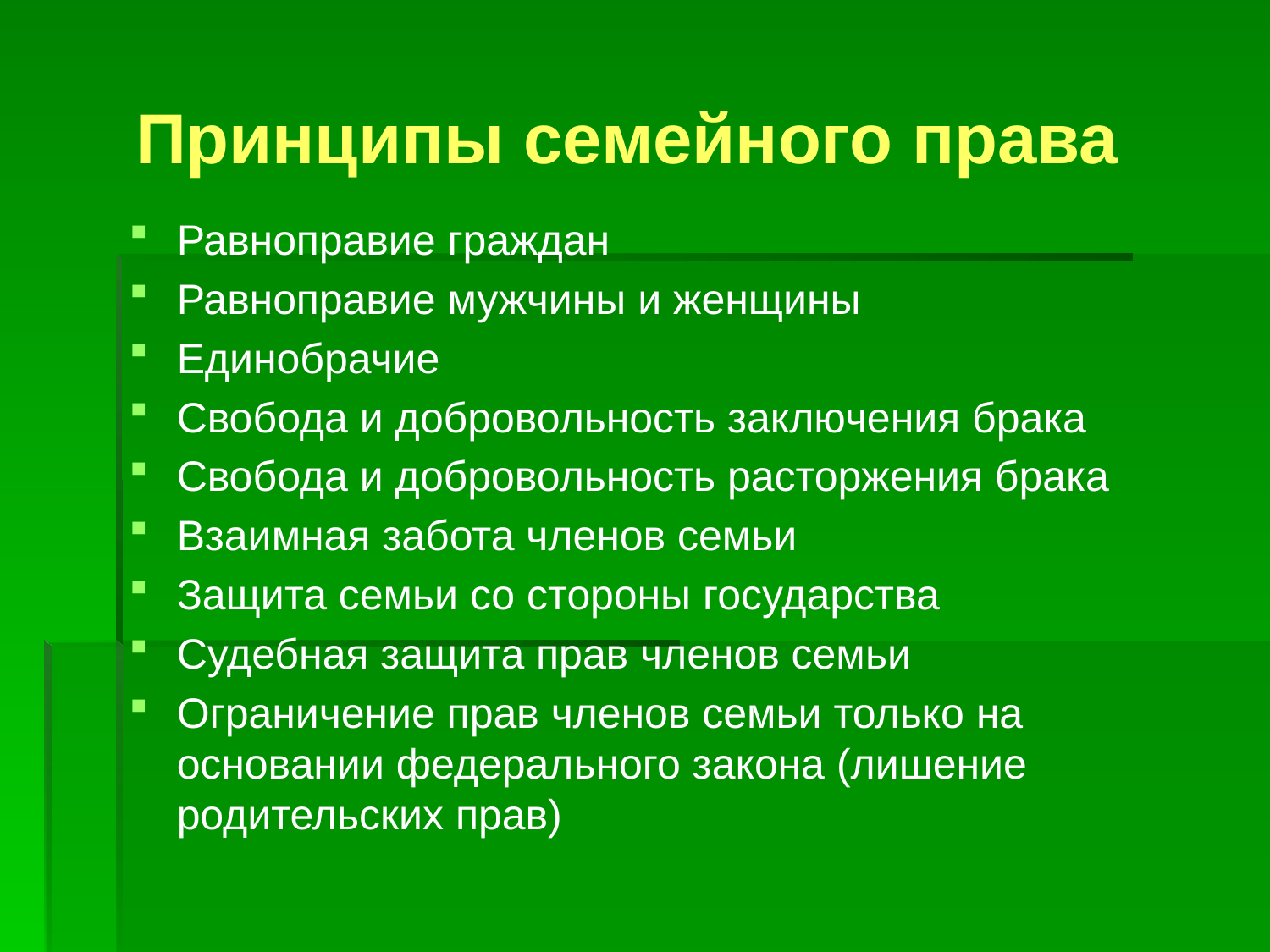

# Принципы семейного права
Равноправие граждан
Равноправие мужчины и женщины
Единобрачие
Свобода и добровольность заключения брака
Свобода и добровольность расторжения брака
Взаимная забота членов семьи
Защита семьи со стороны государства
Судебная защита прав членов семьи
Ограничение прав членов семьи только на основании федерального закона (лишение родительских прав)